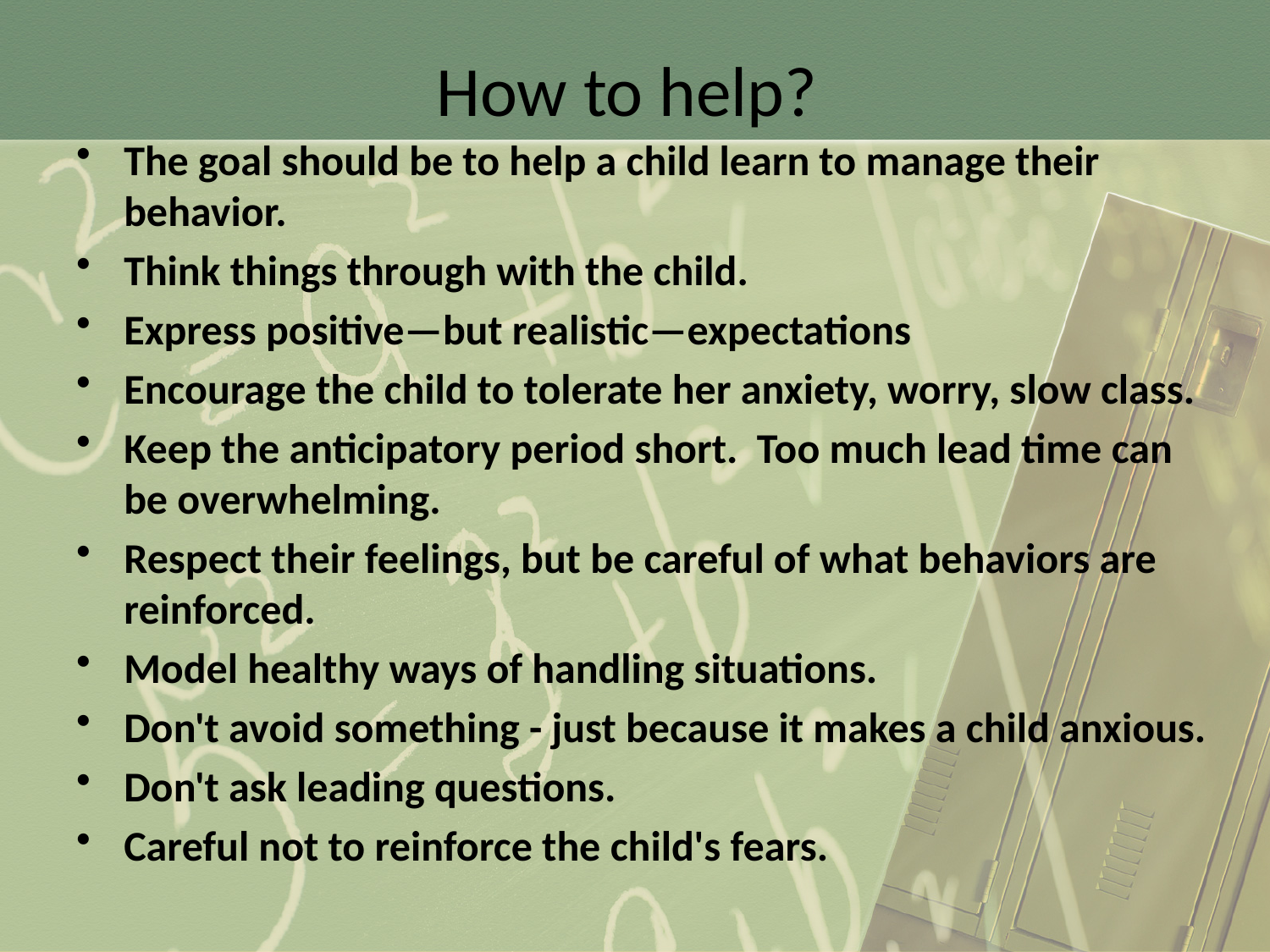

# How to help?
The goal should be to help a child learn to manage their behavior.
Think things through with the child.
Express positive—but realistic—expectations
Encourage the child to tolerate her anxiety, worry, slow class.
Keep the anticipatory period short.  Too much lead time can be overwhelming.
Respect their feelings, but be careful of what behaviors are reinforced.
Model healthy ways of handling situations.
Don't avoid something - just because it makes a child anxious.
Don't ask leading questions.
Careful not to reinforce the child's fears.